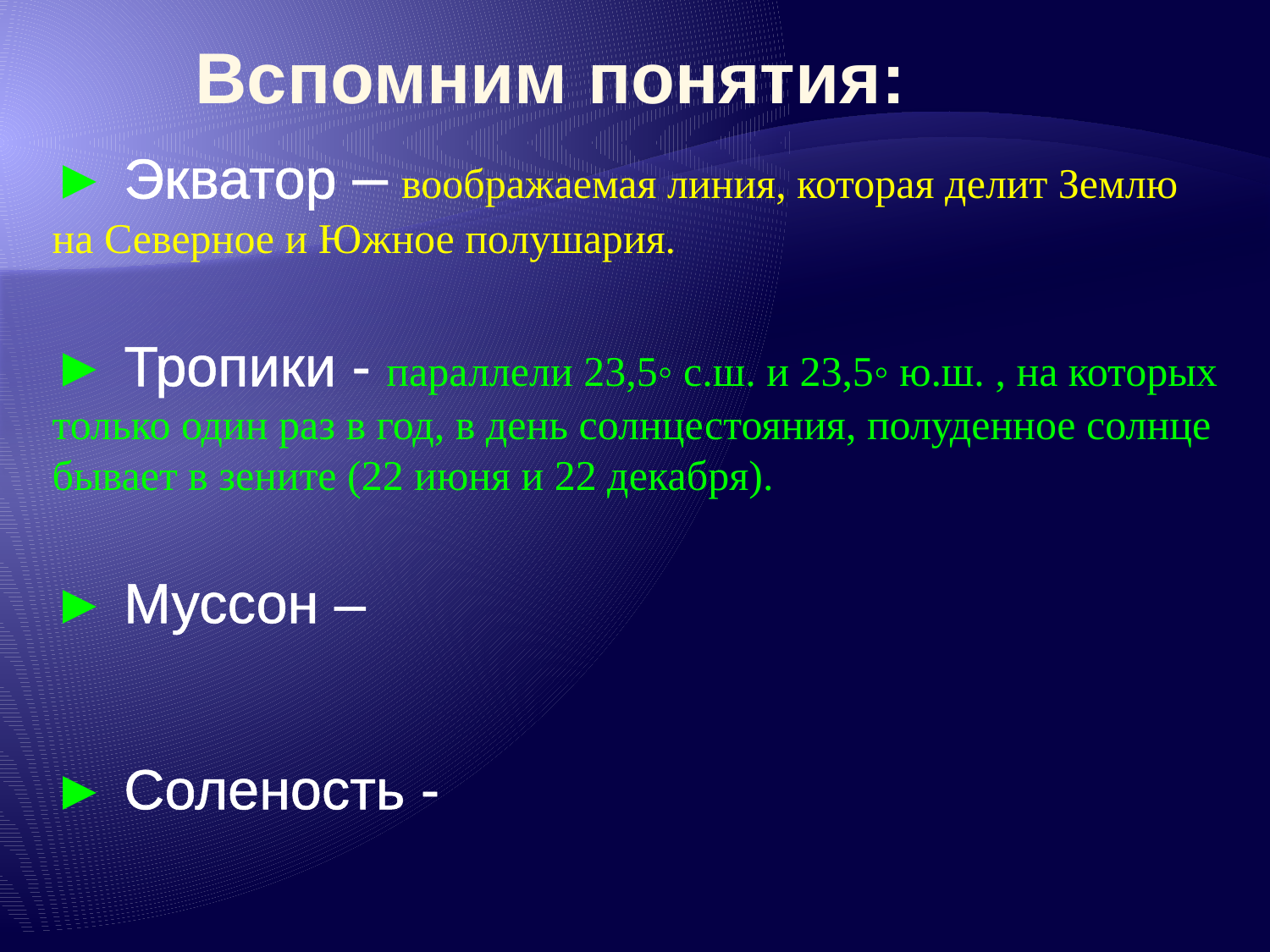

# Вспомним понятия:
► Экватор – воображаемая линия, которая делит Землю на Северное и Южное полушария.

► Тропики - параллели 23,5◦ с.ш. и 23,5◦ ю.ш. , на которых только один раз в год, в день солнцестояния, полуденное солнце бывает в зените (22 июня и 22 декабря).

► Муссон –

► Соленость -